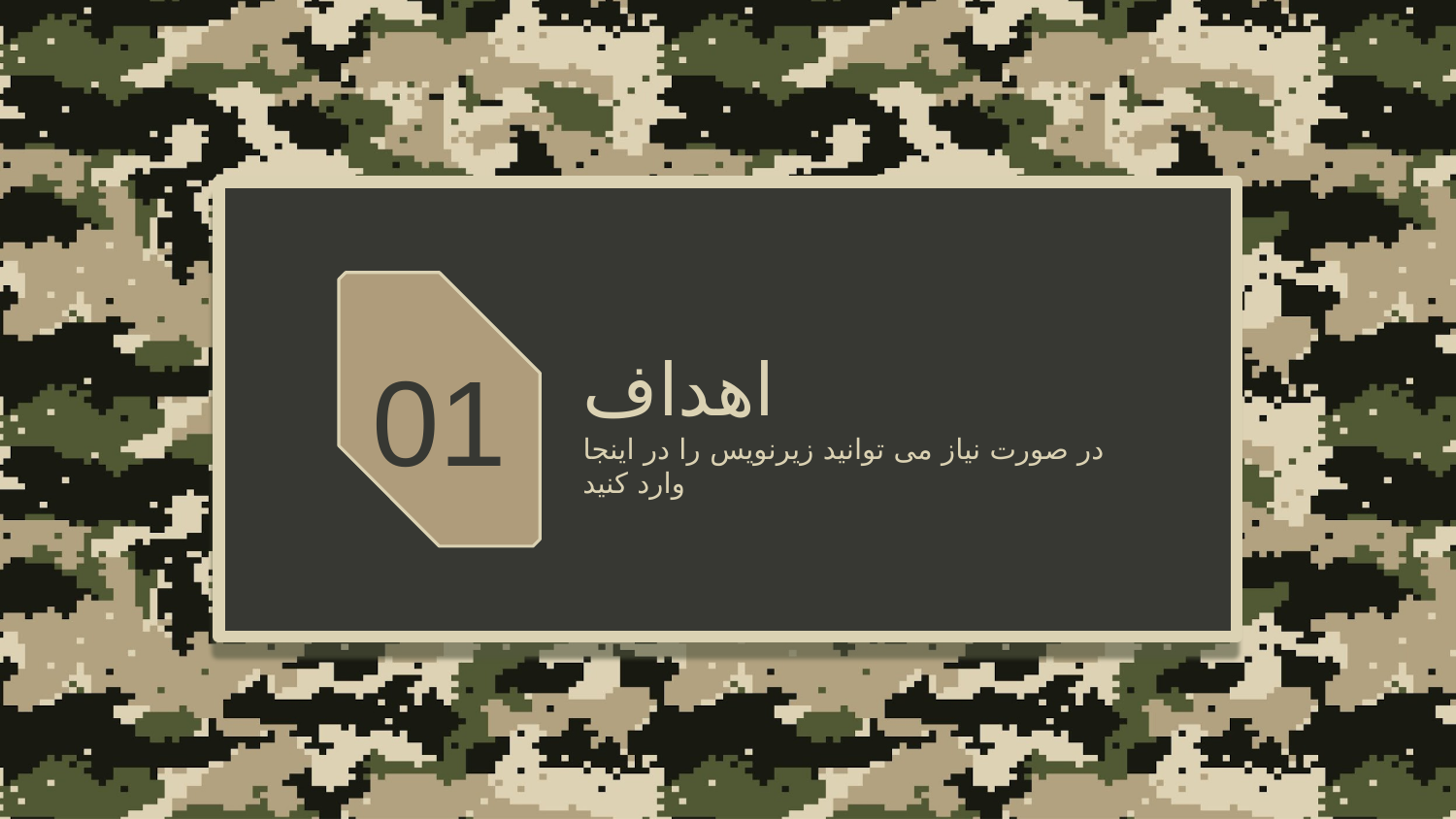

# اهداف
01
در صورت نیاز می توانید زیرنویس را در اینجا وارد کنید